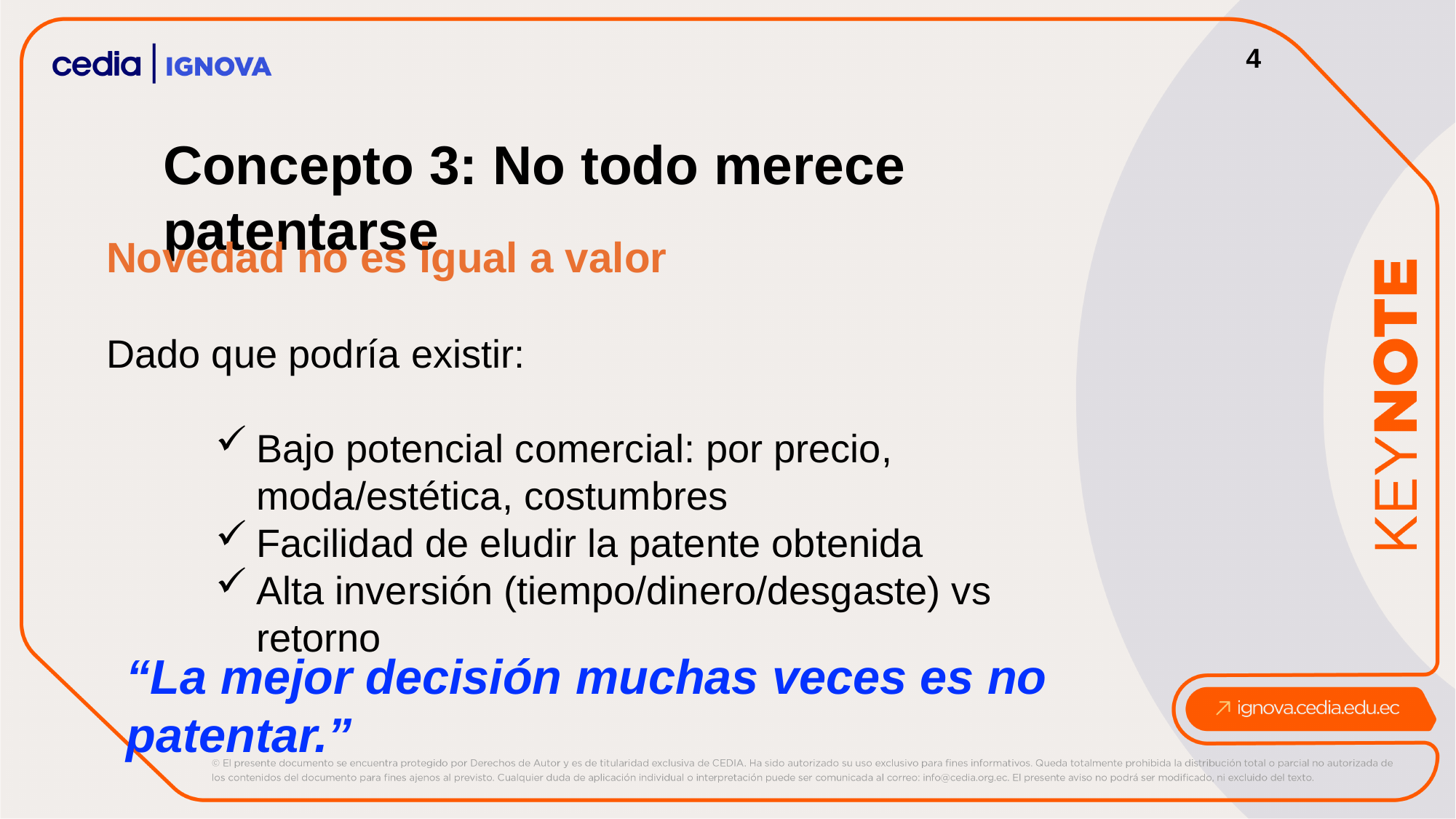

4
Concepto 3: No todo merece patentarse
Novedad no es igual a valor

Dado que podría existir:

Bajo potencial comercial: por precio, moda/estética, costumbres
Facilidad de eludir la patente obtenida
Alta inversión (tiempo/dinero/desgaste) vs retorno

“La mejor decisión muchas veces es no patentar.”